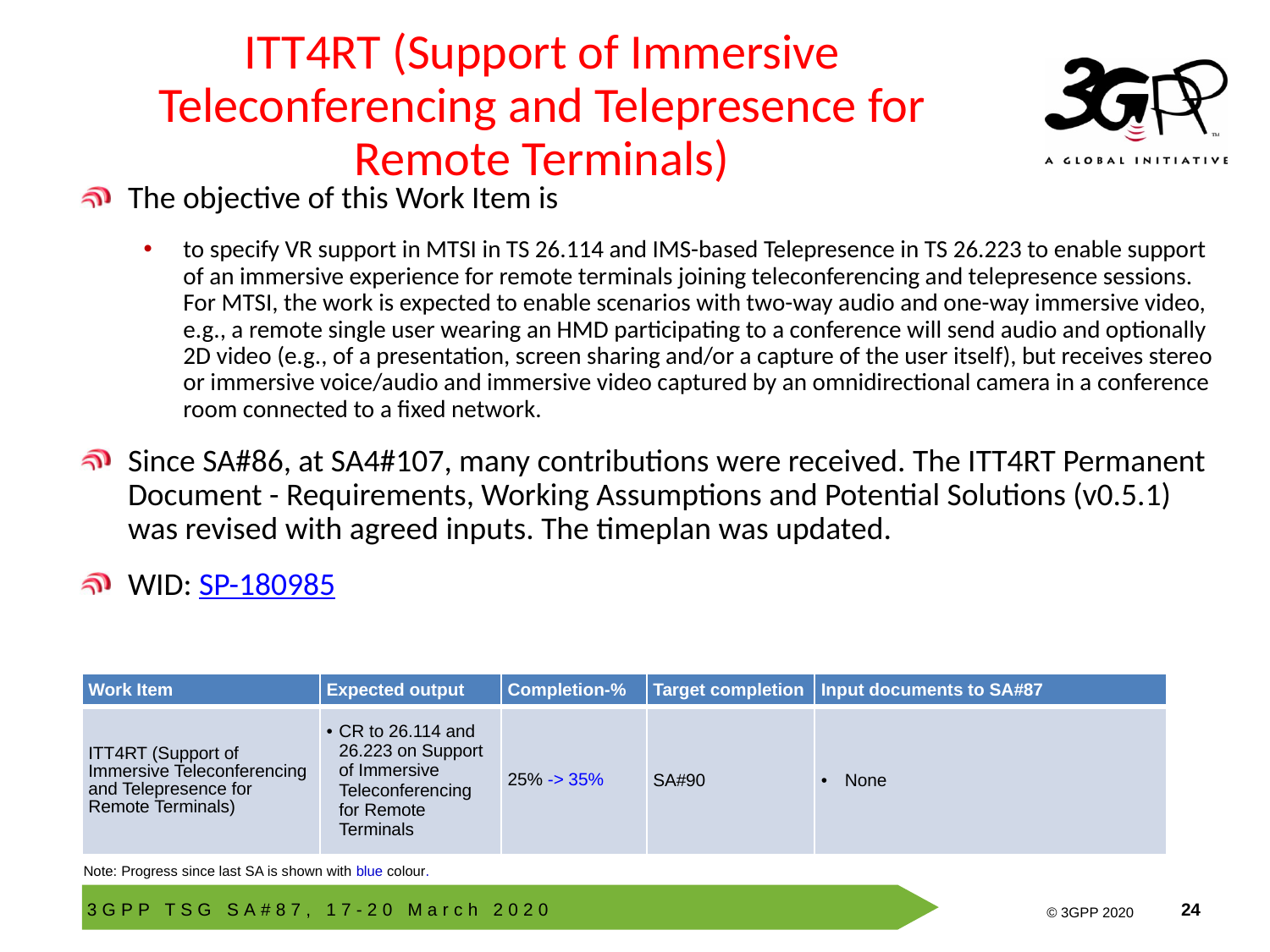

# ITT4RT (Support of Immersive Teleconferencing and Telepresence for Remote Terminals)
The objective of this Work Item is
to specify VR support in MTSI in TS 26.114 and IMS-based Telepresence in TS 26.223 to enable support of an immersive experience for remote terminals joining teleconferencing and telepresence sessions. For MTSI, the work is expected to enable scenarios with two-way audio and one-way immersive video, e.g., a remote single user wearing an HMD participating to a conference will send audio and optionally 2D video (e.g., of a presentation, screen sharing and/or a capture of the user itself), but receives stereo or immersive voice/audio and immersive video captured by an omnidirectional camera in a conference room connected to a fixed network.
Since SA#86, at SA4#107, many contributions were received. The ITT4RT Permanent Document - Requirements, Working Assumptions and Potential Solutions (v0.5.1) was revised with agreed inputs. The timeplan was updated.
WID: SP-180985
| Work Item | Expected output | Completion-% | Target completion | Input documents to SA#87 |
| --- | --- | --- | --- | --- |
| ITT4RT (Support of Immersive Teleconferencing and Telepresence for Remote Terminals) | CR to 26.114 and 26.223 on Support of Immersive Teleconferencing for Remote Terminals | 25% -> 35% | SA#90 | None |
Note: Progress since last SA is shown with blue colour.